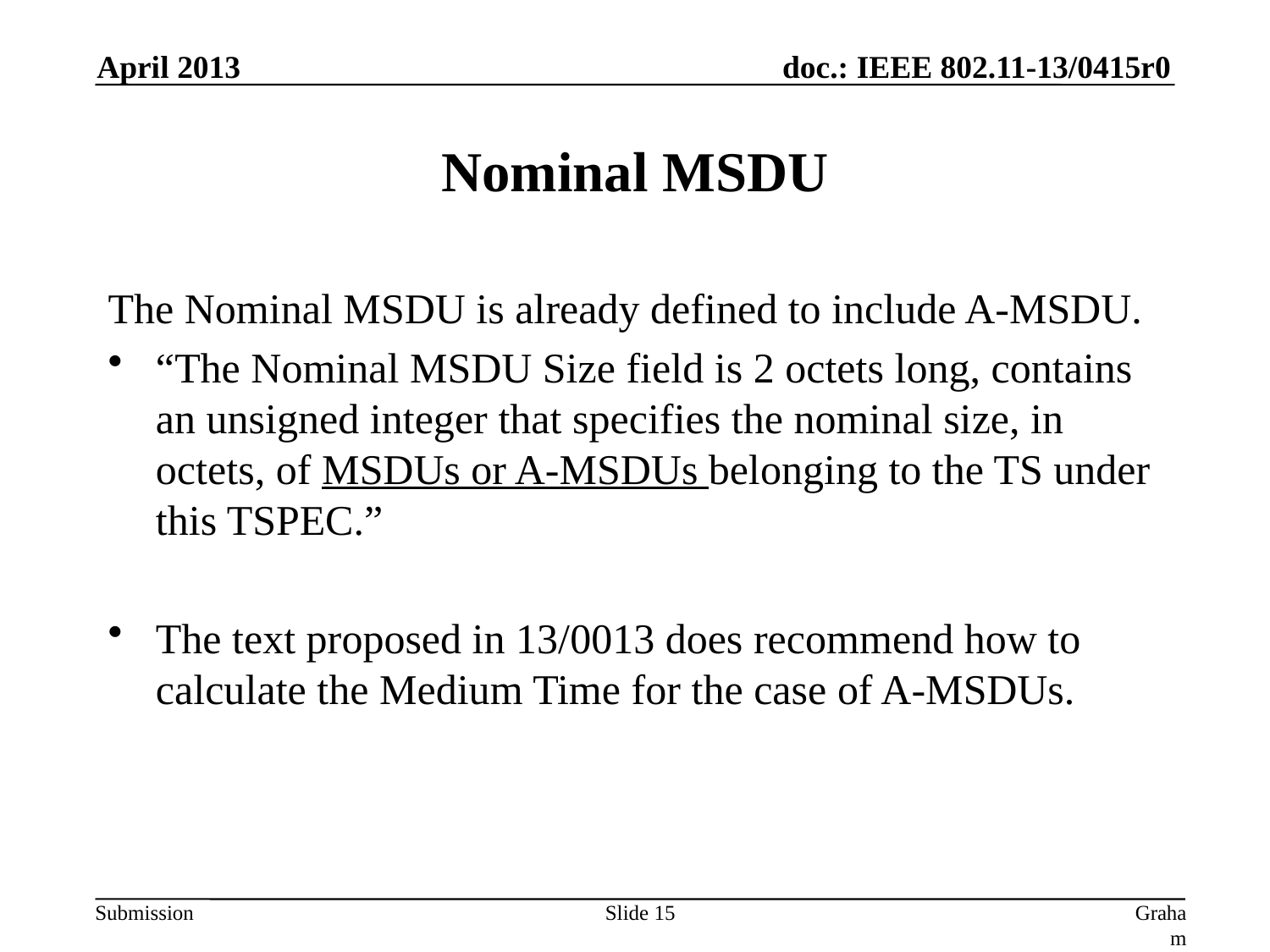

April 2013
# Nominal MSDU
The Nominal MSDU is already defined to include A-MSDU.
“The Nominal MSDU Size field is 2 octets long, contains an unsigned integer that specifies the nominal size, in octets, of MSDUs or A-MSDUs belonging to the TS under this TSPEC.”

The text proposed in 13/0013 does recommend how to calculate the Medium Time for the case of A-MSDUs.
Slide 15
Graham Smith, DSP Group